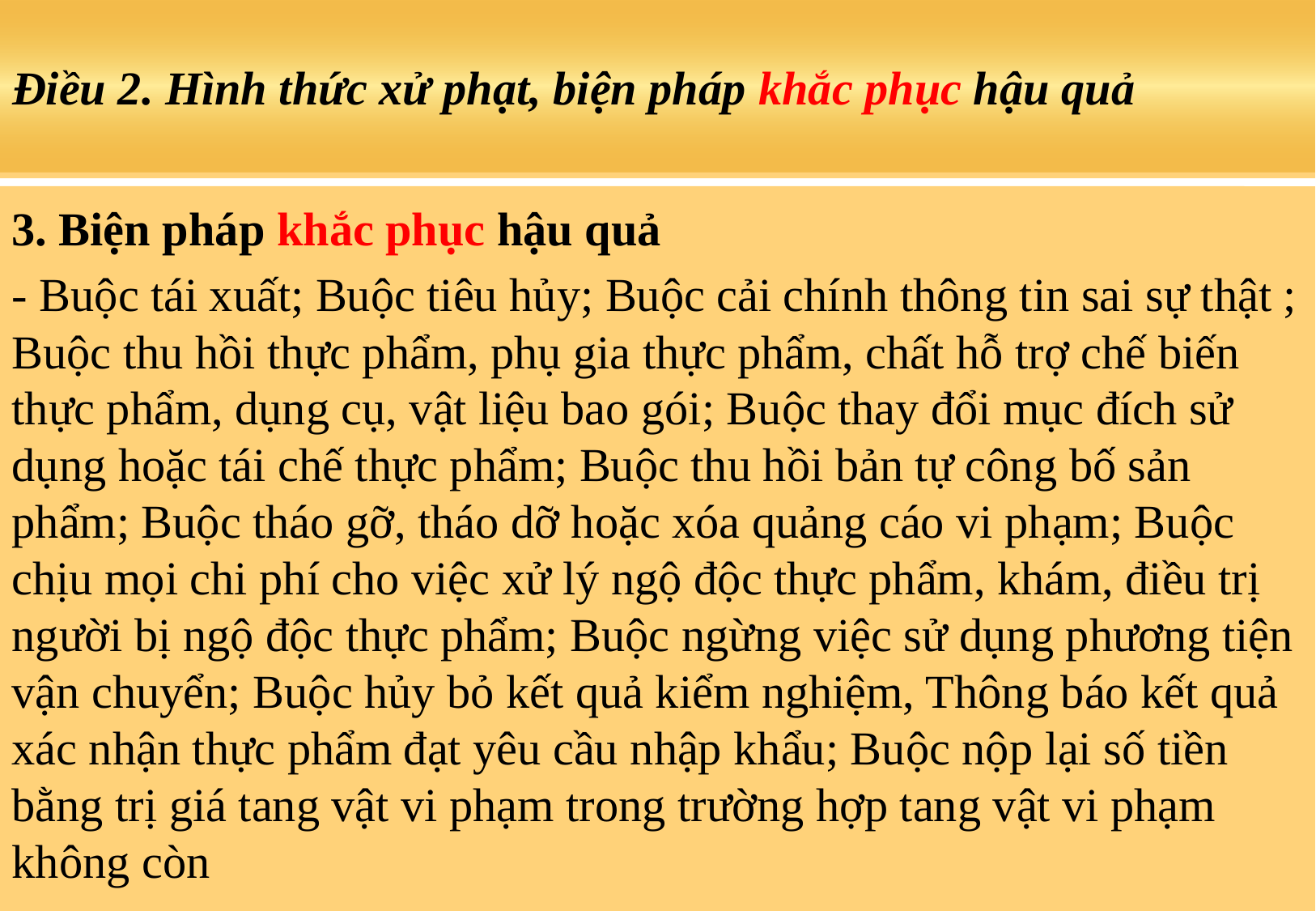

# Điều 2. Hình thức xử phạt, biện pháp khắc phục hậu quả
3. Biện pháp khắc phục hậu quả
- Buộc tái xuất; Buộc tiêu hủy; Buộc cải chính thông tin sai sự thật ; Buộc thu hồi thực phẩm, phụ gia thực phẩm, chất hỗ trợ chế biến thực phẩm, dụng cụ, vật liệu bao gói; Buộc thay đổi mục đích sử dụng hoặc tái chế thực phẩm; Buộc thu hồi bản tự công bố sản phẩm; Buộc tháo gỡ, tháo dỡ hoặc xóa quảng cáo vi phạm; Buộc chịu mọi chi phí cho việc xử lý ngộ độc thực phẩm, khám, điều trị người bị ngộ độc thực phẩm; Buộc ngừng việc sử dụng phương tiện vận chuyển; Buộc hủy bỏ kết quả kiểm nghiệm, Thông báo kết quả xác nhận thực phẩm đạt yêu cầu nhập khẩu; Buộc nộp lại số tiền bằng trị giá tang vật vi phạm trong trường hợp tang vật vi phạm không còn